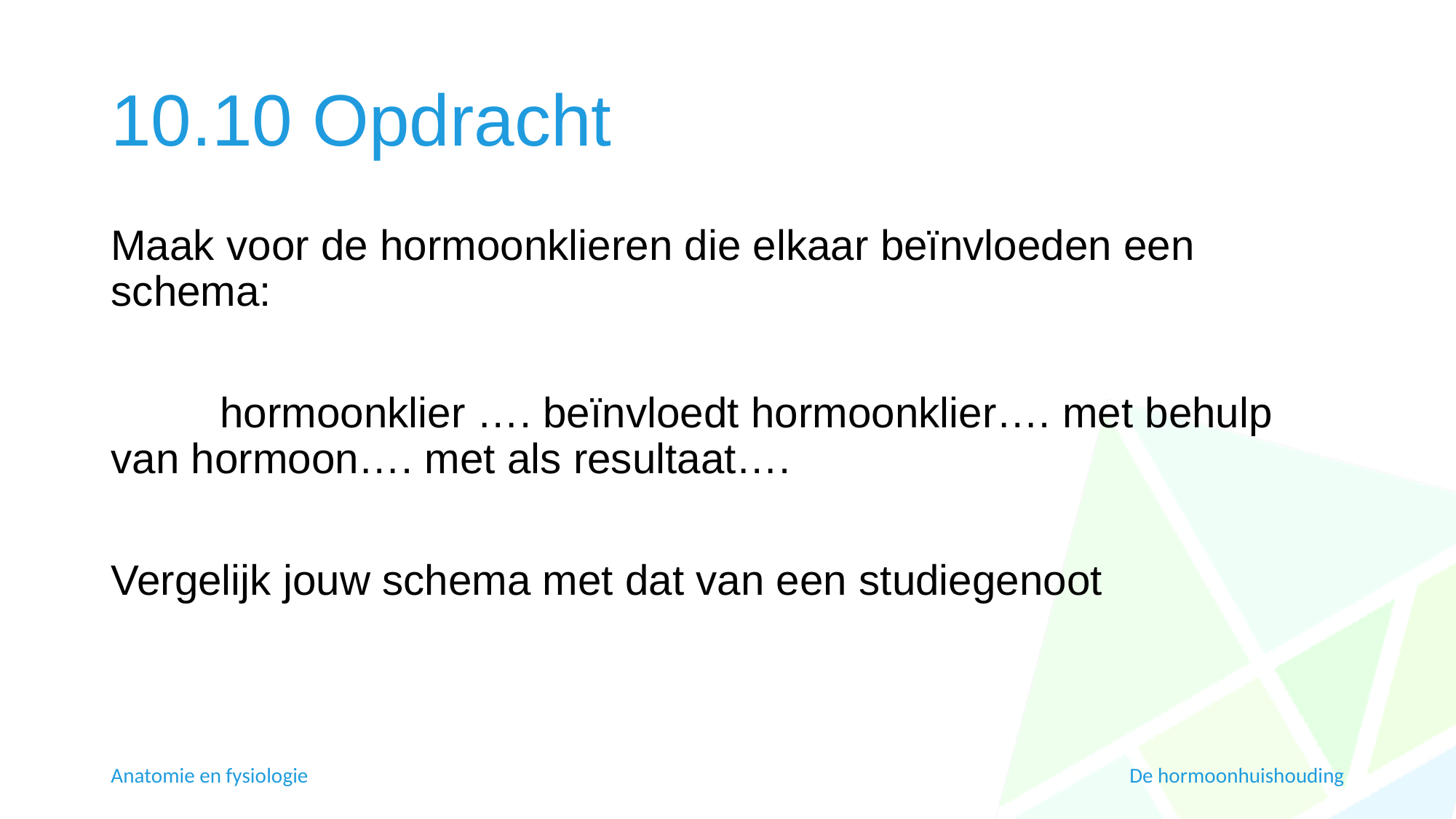

# 10.10 Opdracht
Maak voor de hormoonklieren die elkaar beïnvloeden een schema:

	hormoonklier …. beïnvloedt hormoonklier…. met behulp 	van hormoon…. met als resultaat….

Vergelijk jouw schema met dat van een studiegenoot
Anatomie en fysiologie
De hormoonhuishouding